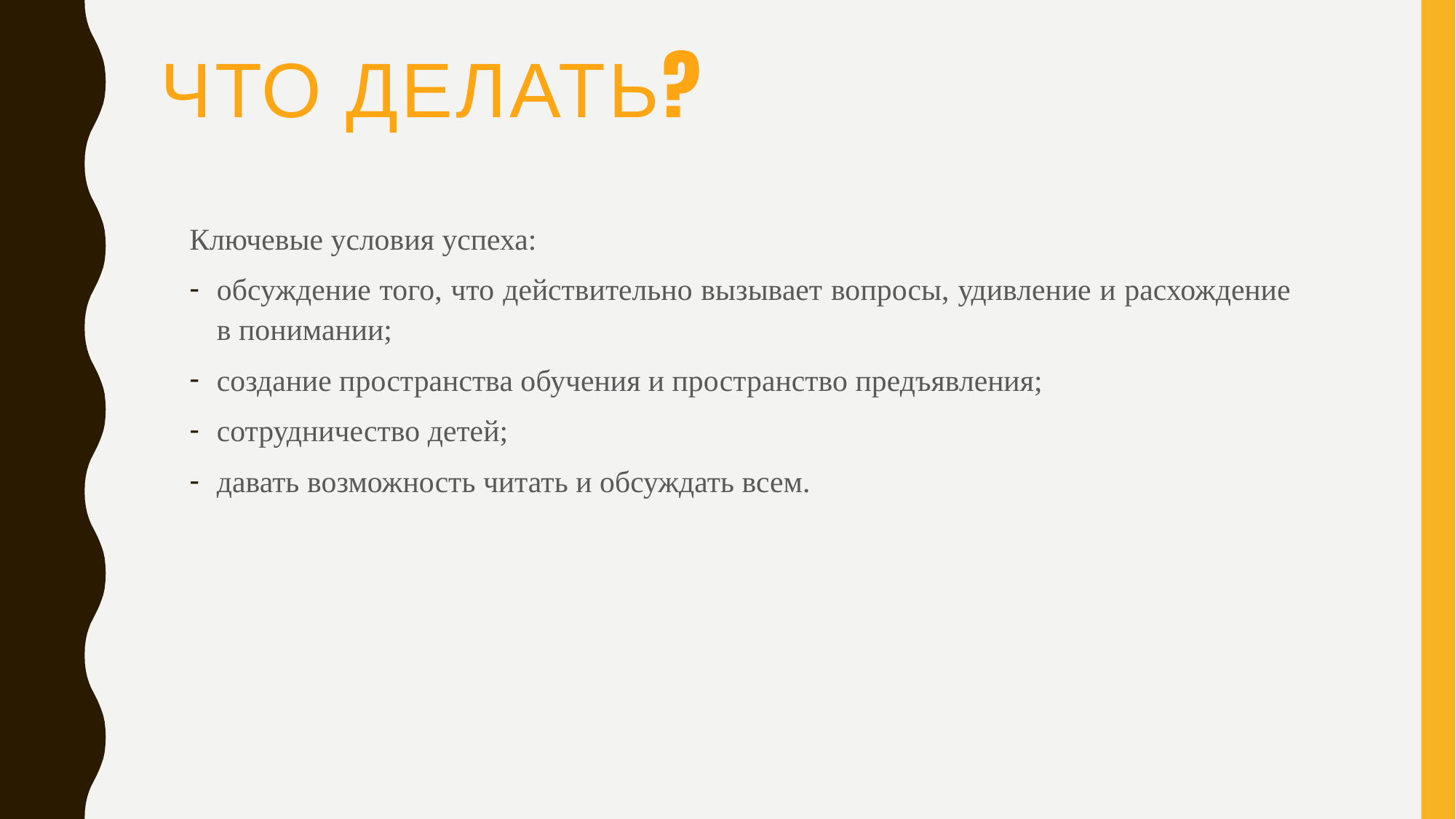

# Что делать?
Ключевые условия успеха:
обсуждение того, что действительно вызывает вопросы, удивление и расхождение в понимании;
создание пространства обучения и пространство предъявления;
сотрудничество детей;
давать возможность читать и обсуждать всем.